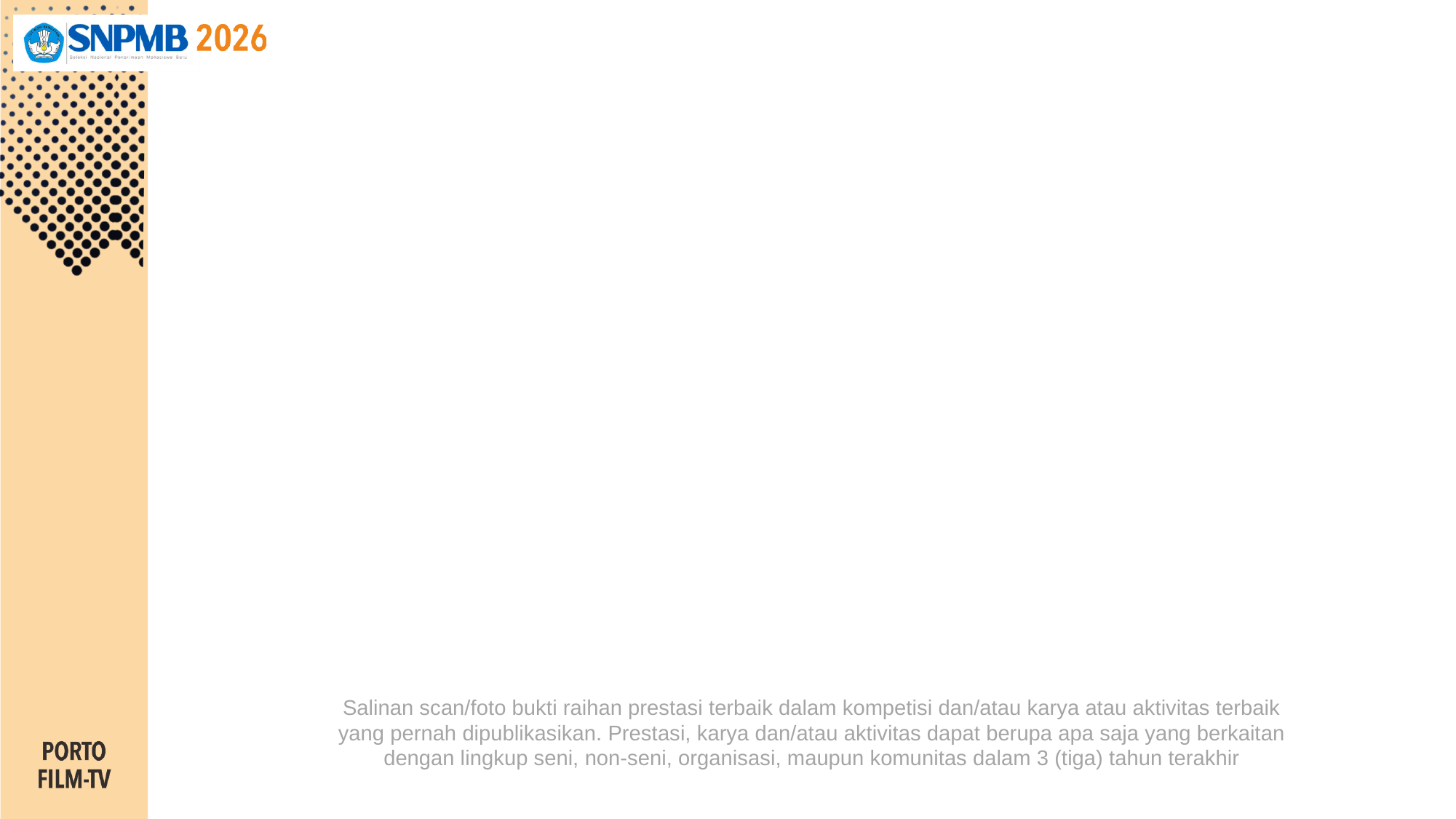

Salinan scan/foto bukti raihan prestasi terbaik dalam kompetisi dan/atau karya atau aktivitas terbaik yang pernah dipublikasikan. Prestasi, karya dan/atau aktivitas dapat berupa apa saja yang berkaitan dengan lingkup seni, non-seni, organisasi, maupun komunitas dalam 3 (tiga) tahun terakhir